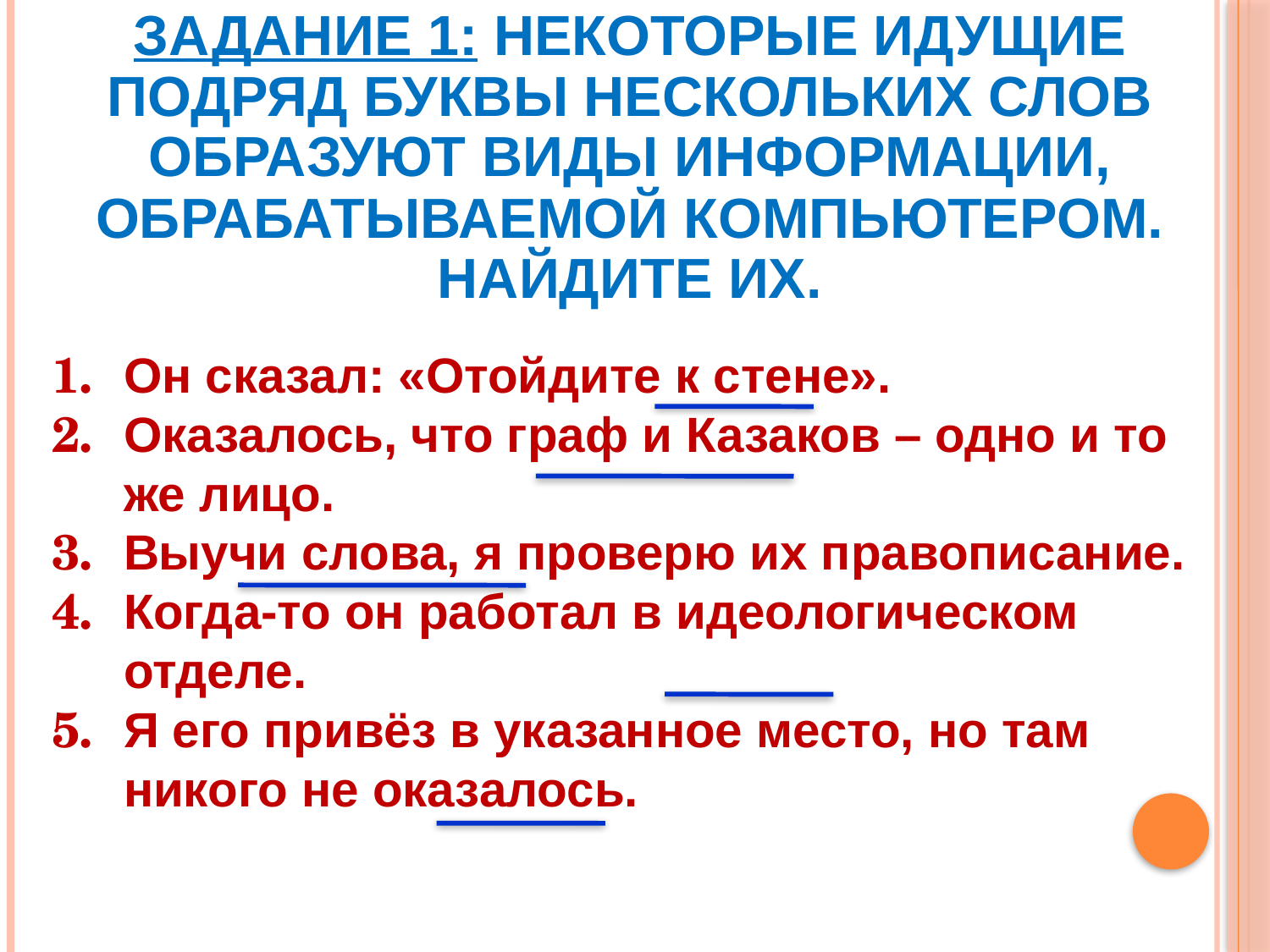

# Задание 1: Некоторые идущие подряд буквы нескольких слов образуют виды информации, обрабатываемой компьютером. Найдите их.
Он сказал: «Отойдите к стене».
Оказалось, что граф и Казаков – одно и то же лицо.
Выучи слова, я проверю их правописание.
Когда-то он работал в идеологическом отделе.
Я его привёз в указанное место, но там никого не оказалось.